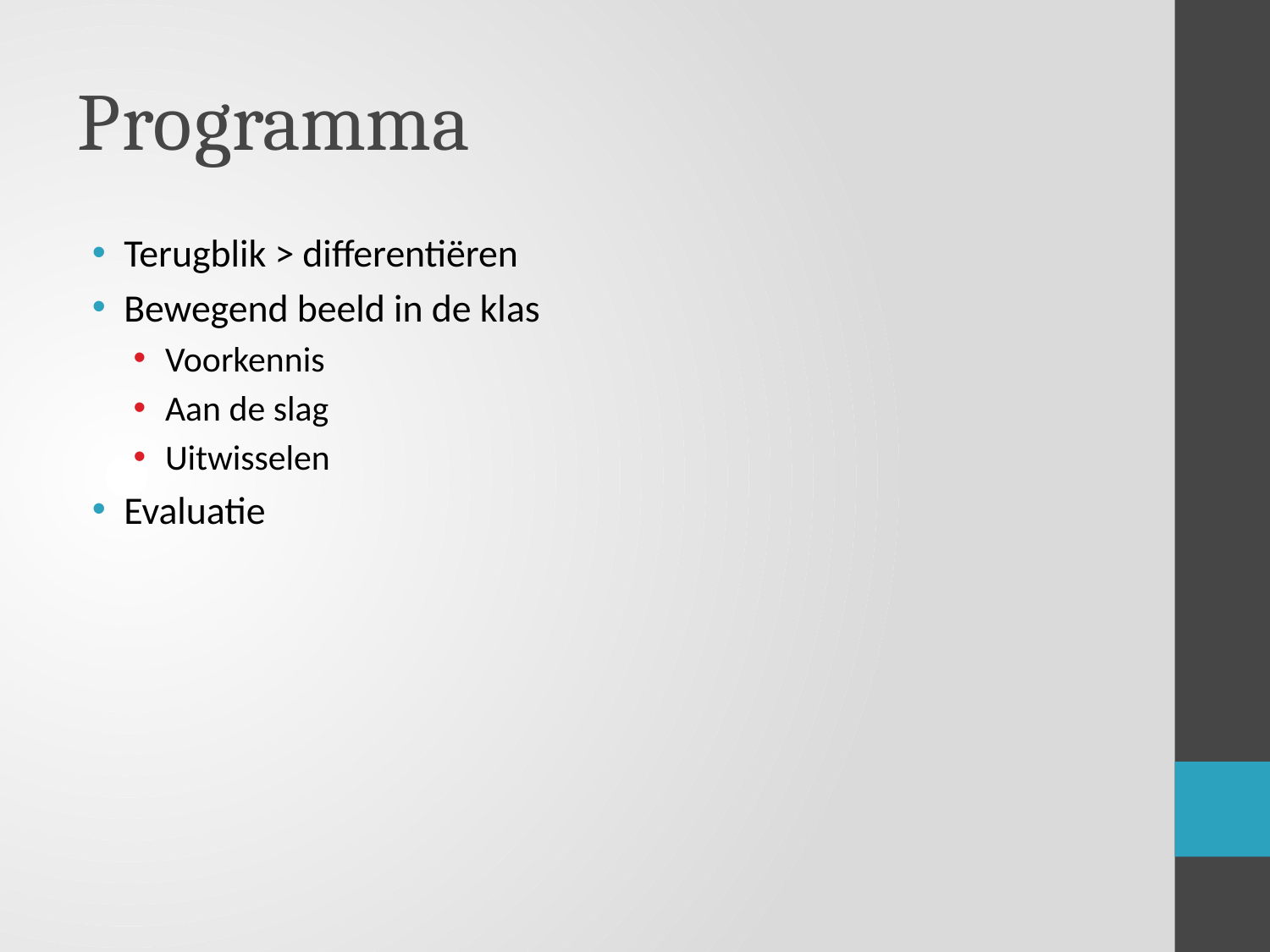

# Programma
Terugblik > differentiëren
Bewegend beeld in de klas
Voorkennis
Aan de slag
Uitwisselen
Evaluatie